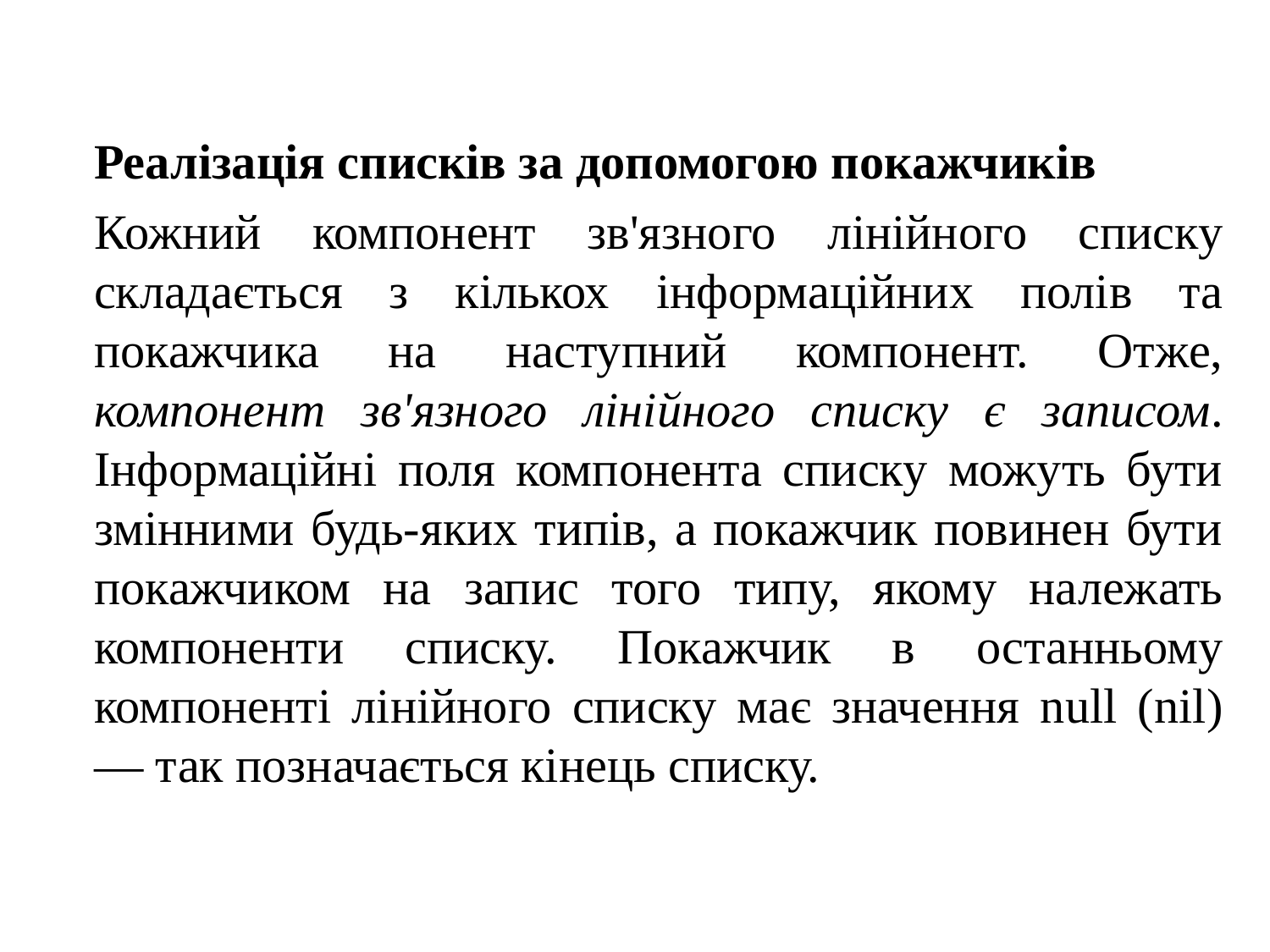

Реалізація списків за допомогою покажчиків
	Кожний компонент зв'язного лінійного списку складається з кількох інформаційних полів та покажчика на наступний компонент. Отже, компонент зв'язного лінійного списку є записом. Інформаційні поля компонента списку можуть бути змінними будь-яких типів, а покажчик повинен бути покажчиком на запис того типу, якому належать компоненти списку. Покажчик в останньому компоненті лінійного списку має значення null (nil) — так позначається кінець списку.